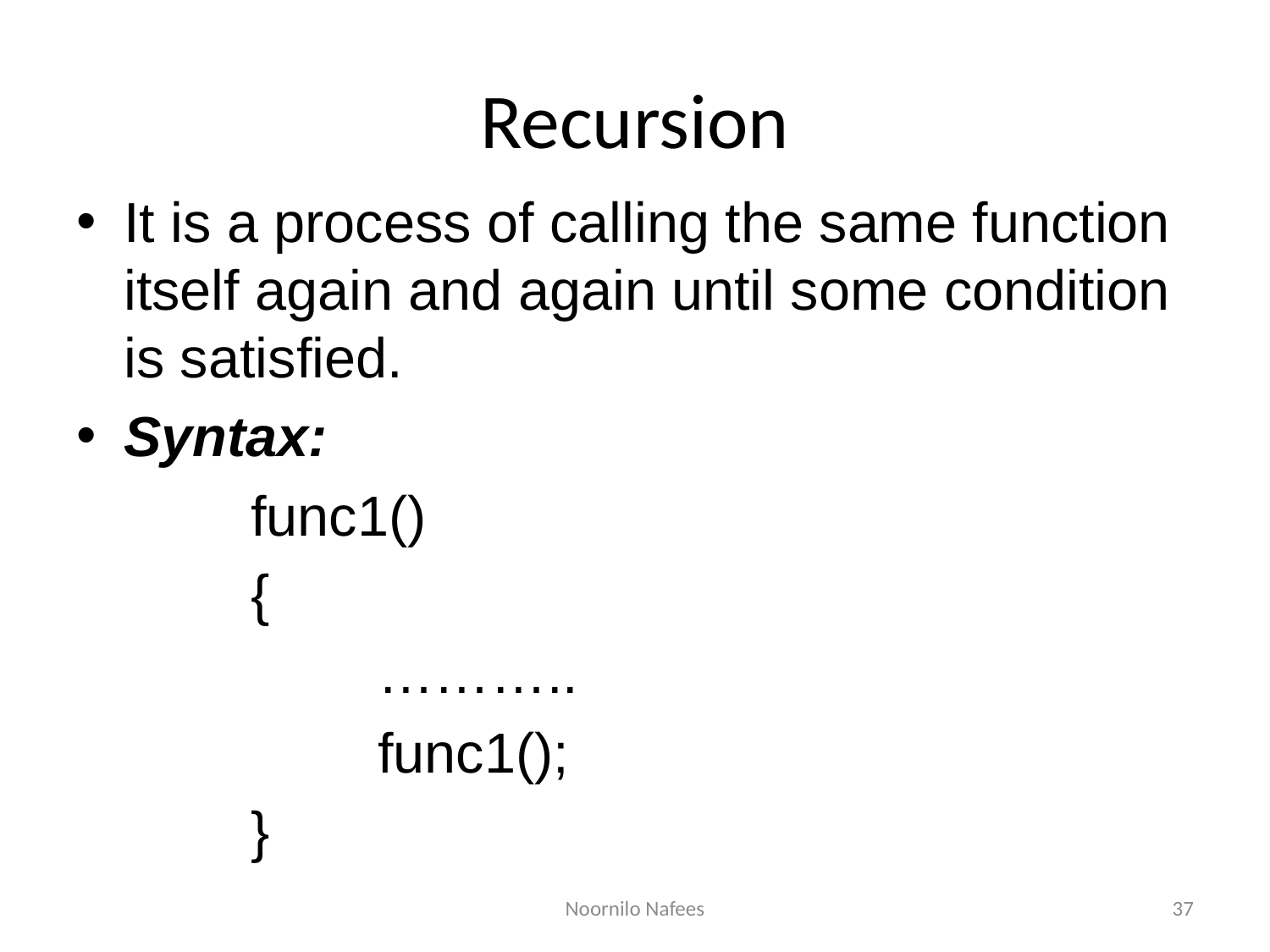

# Recursion
It is a process of calling the same function itself again and again until some condition is satisfied.
Syntax:
		func1()
		{
			………..
			func1();
		}
Noornilo Nafees
37